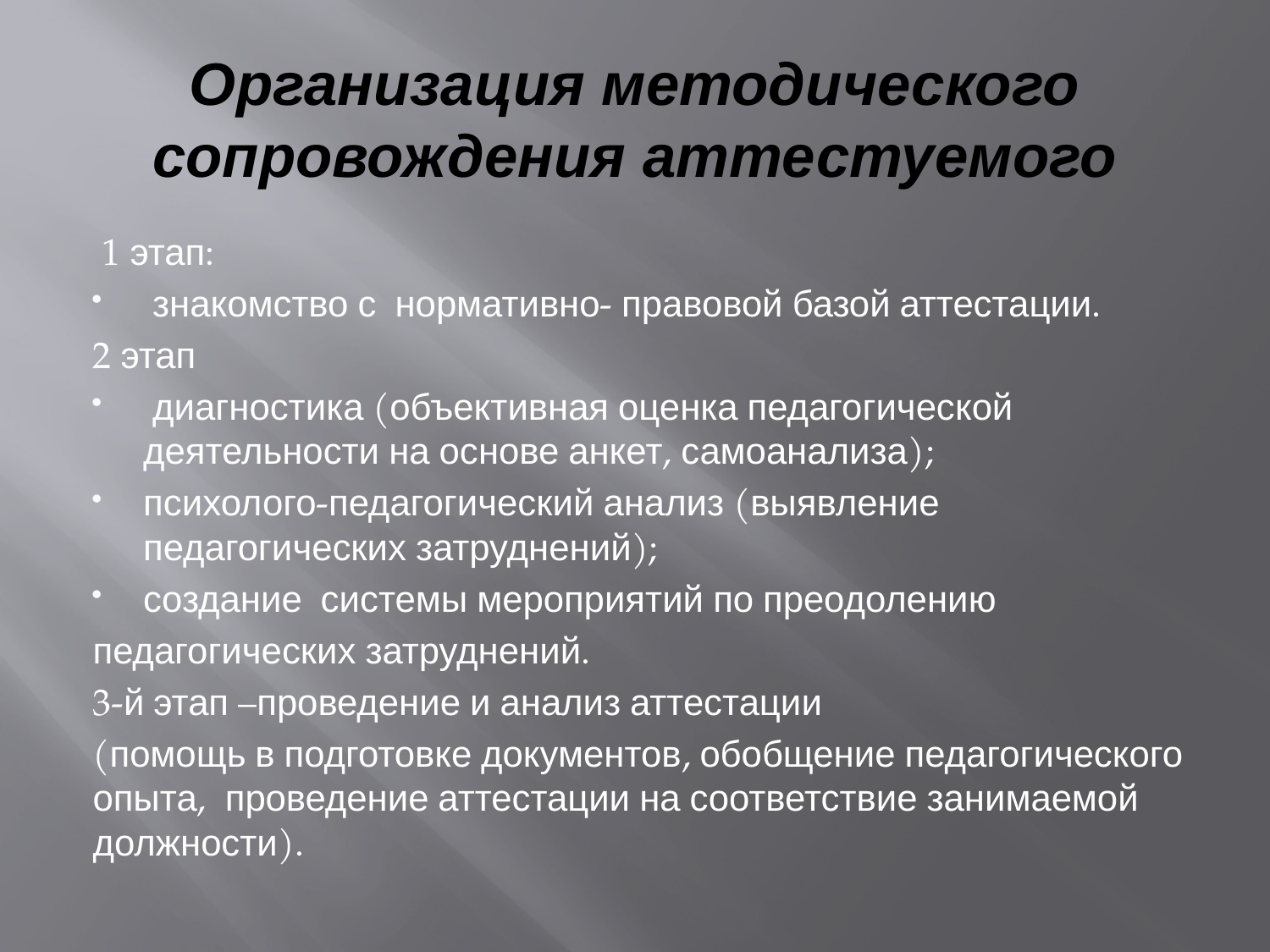

# Организация методического сопровождения аттестуемого
 1 этап:
 знакомство с  нормативно- правовой базой аттестации.
2 этап
 диагностика (объективная оценка педагогической деятельности на основе анкет, самоанализа);
психолого-педагогический анализ (выявление педагогических затруднений);
создание  системы мероприятий по преодолению
педагогических затруднений.
3-й этап –проведение и анализ аттестации
(помощь в подготовке документов, обобщение педагогического опыта,  проведение аттестации на соответствие занимаемой должности).